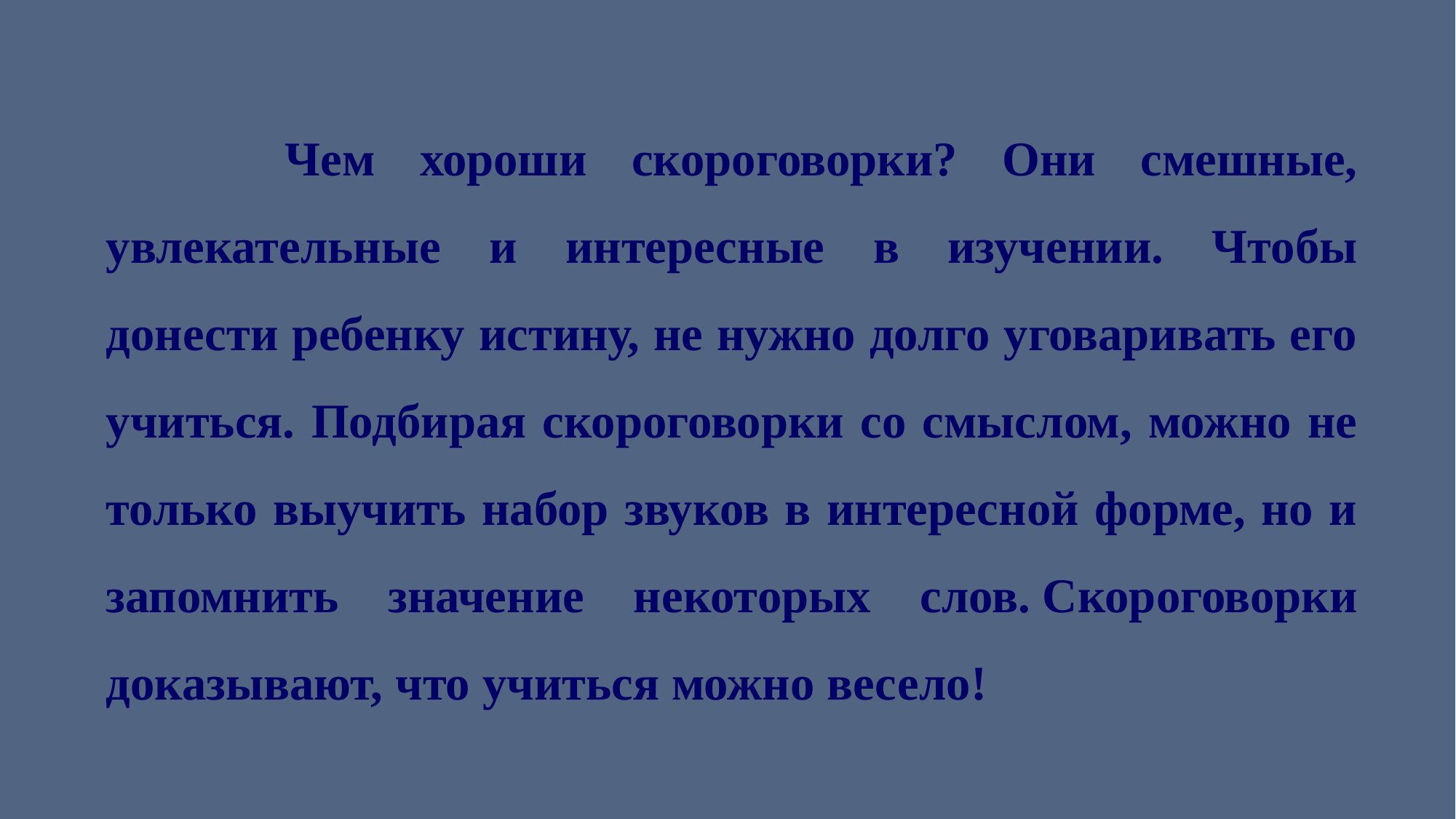

Чем хороши скороговорки? Они смешные, увлекательные и интересные в изучении. Чтобы донести ребенку истину, не нужно долго уговаривать его учиться. Подбирая скороговорки со смыслом, можно не только выучить набор звуков в интересной форме, но и запомнить значение некоторых слов. Скороговорки доказывают, что учиться можно весело!